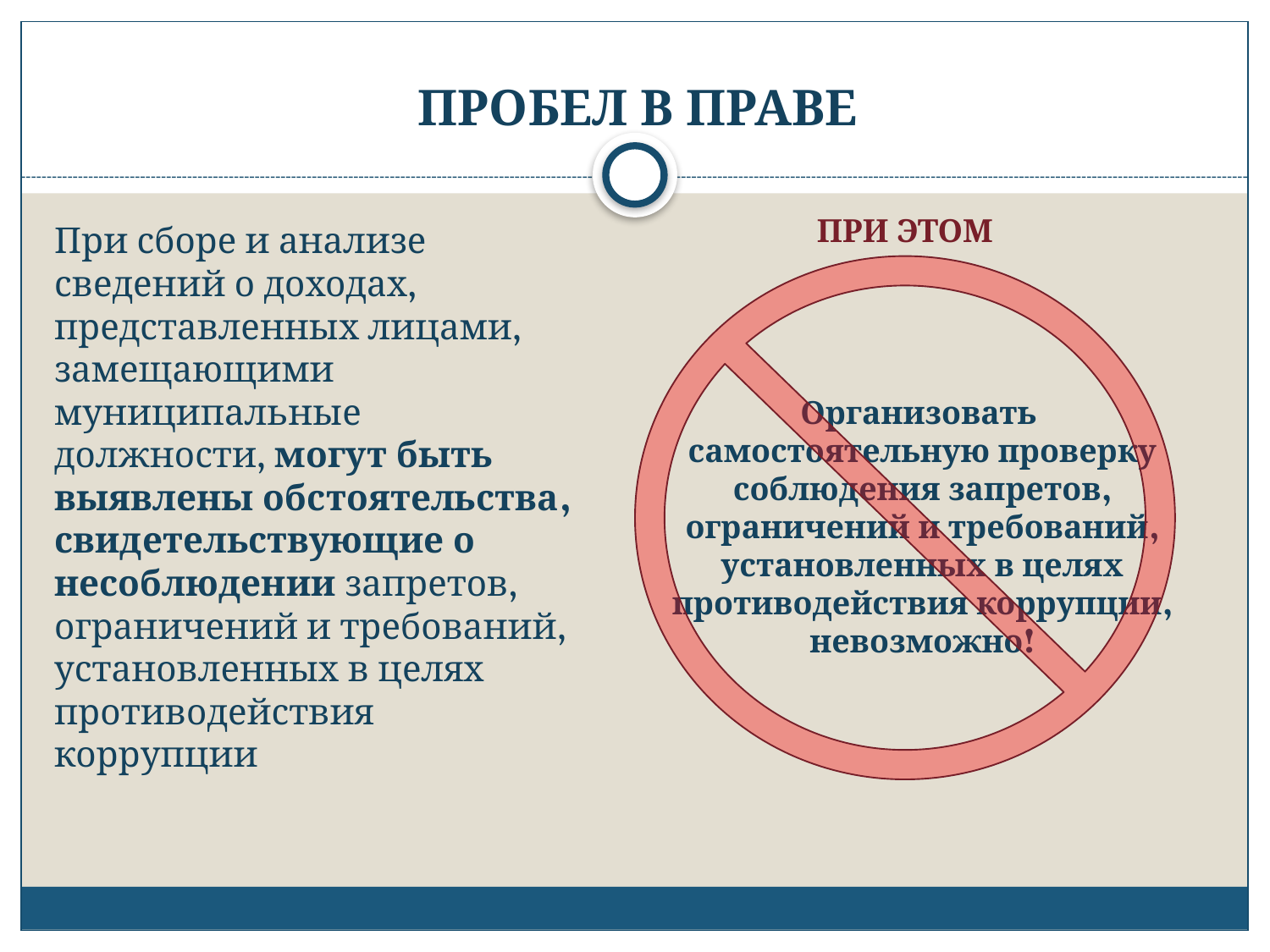

# ПРОБЕЛ В ПРАВЕ
ПРИ ЭТОМ
При сборе и анализе сведений о доходах, представленных лицами, замещающими муниципальные должности, могут быть выявлены обстоятельства, свидетельствующие о несоблюдении запретов, ограничений и требований, установленных в целях противодействия коррупции

Организовать
самостоятельную проверку соблюдения запретов, ограничений и требований, установленных в целях противодействия коррупции, невозможно!